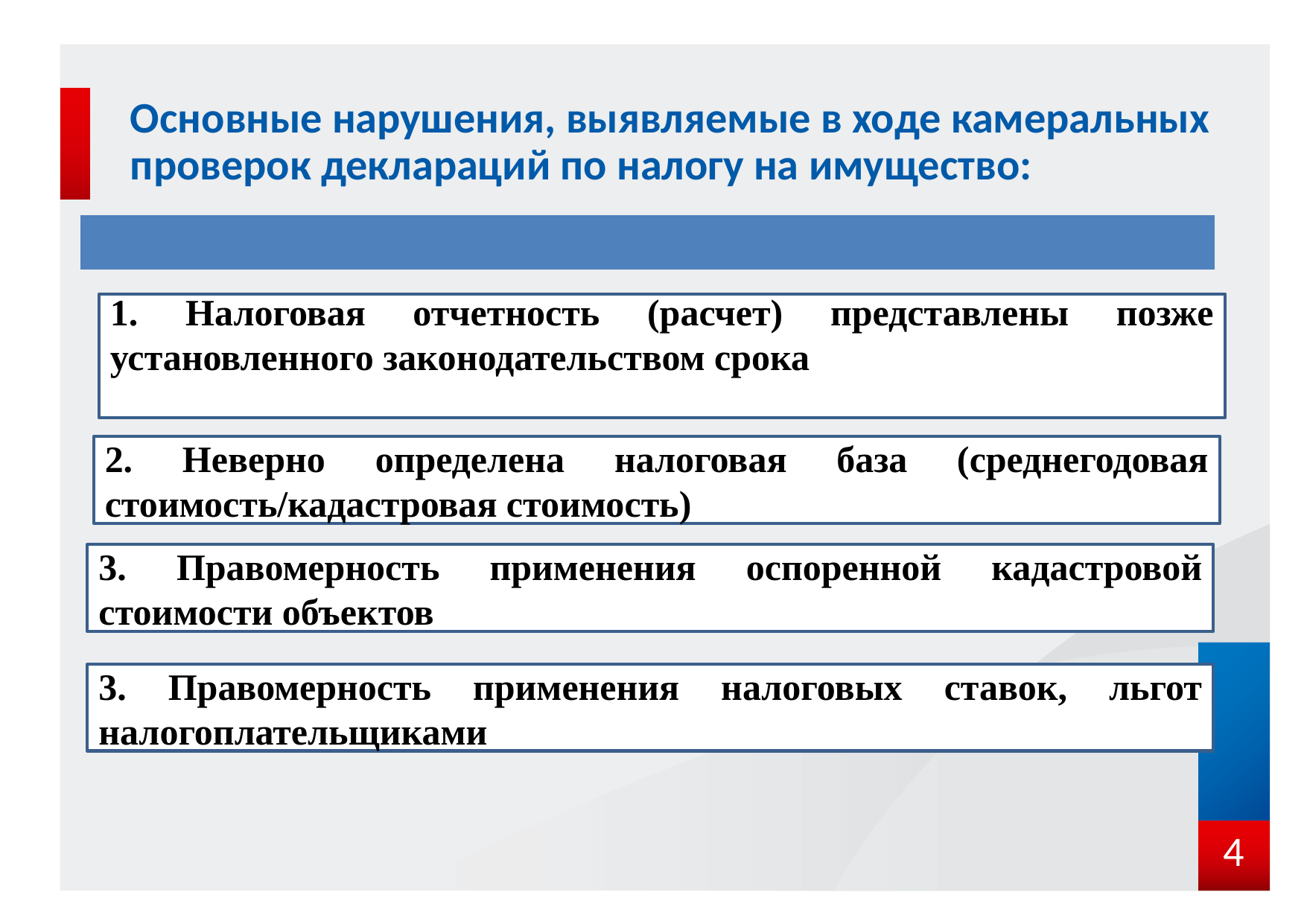

# Основные нарушения, выявляемые в ходе камеральных проверок деклараций по налогу на имущество:
|  |
| --- |
|  |
|  |
1. Налоговая отчетность (расчет) представлены позже установленного законодательством срока

2. Неверно определена налоговая база (среднегодовая стоимость/кадастровая стоимость)
3. Правомерность применения оспоренной кадастровой стоимости объектов
3. Правомерность применения налоговых ставок, льгот налогоплательщиками
4